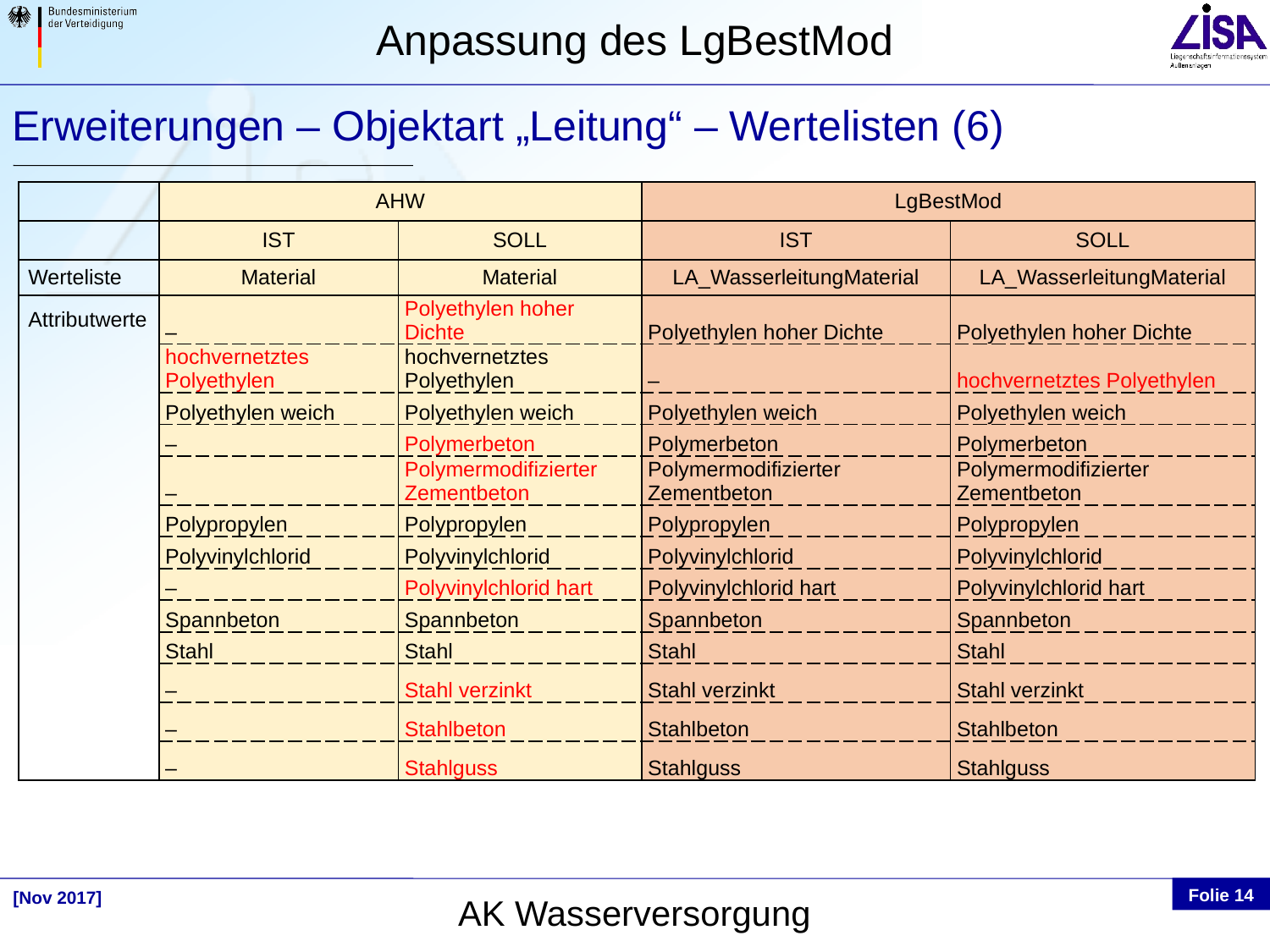

Erweiterungen – Objektart „Leitung“ – Wertelisten (6)

|  | AHW |  | LgBestMod |  |
| --- | --- | --- | --- | --- |
|  | IST | SOLL | IST | SOLL |
| Werteliste | Material | Material | LA\_WasserleitungMaterial | LA\_WasserleitungMaterial |
| Attributwerte | – | Polyethylen hoher Dichte | Polyethylen hoher Dichte | Polyethylen hoher Dichte |
|  | hochvernetztes Polyethylen | hochvernetztes Polyethylen | – | hochvernetztes Polyethylen |
|  | Polyethylen weich | Polyethylen weich | Polyethylen weich | Polyethylen weich |
|  | – | Polymerbeton | Polymerbeton | Polymerbeton |
|  | – | Polymermodifizierter Zementbeton | Polymermodifizierter Zementbeton | Polymermodifizierter Zementbeton |
|  | Polypropylen | Polypropylen | Polypropylen | Polypropylen |
|  | Polyvinylchlorid | Polyvinylchlorid | Polyvinylchlorid | Polyvinylchlorid |
|  | – | Polyvinylchlorid hart | Polyvinylchlorid hart | Polyvinylchlorid hart |
|  | Spannbeton | Spannbeton | Spannbeton | Spannbeton |
|  | Stahl | Stahl | Stahl | Stahl |
|  | – | Stahl verzinkt | Stahl verzinkt | Stahl verzinkt |
|  | – | Stahlbeton | Stahlbeton | Stahlbeton |
|  | – | Stahlguss | Stahlguss | Stahlguss |